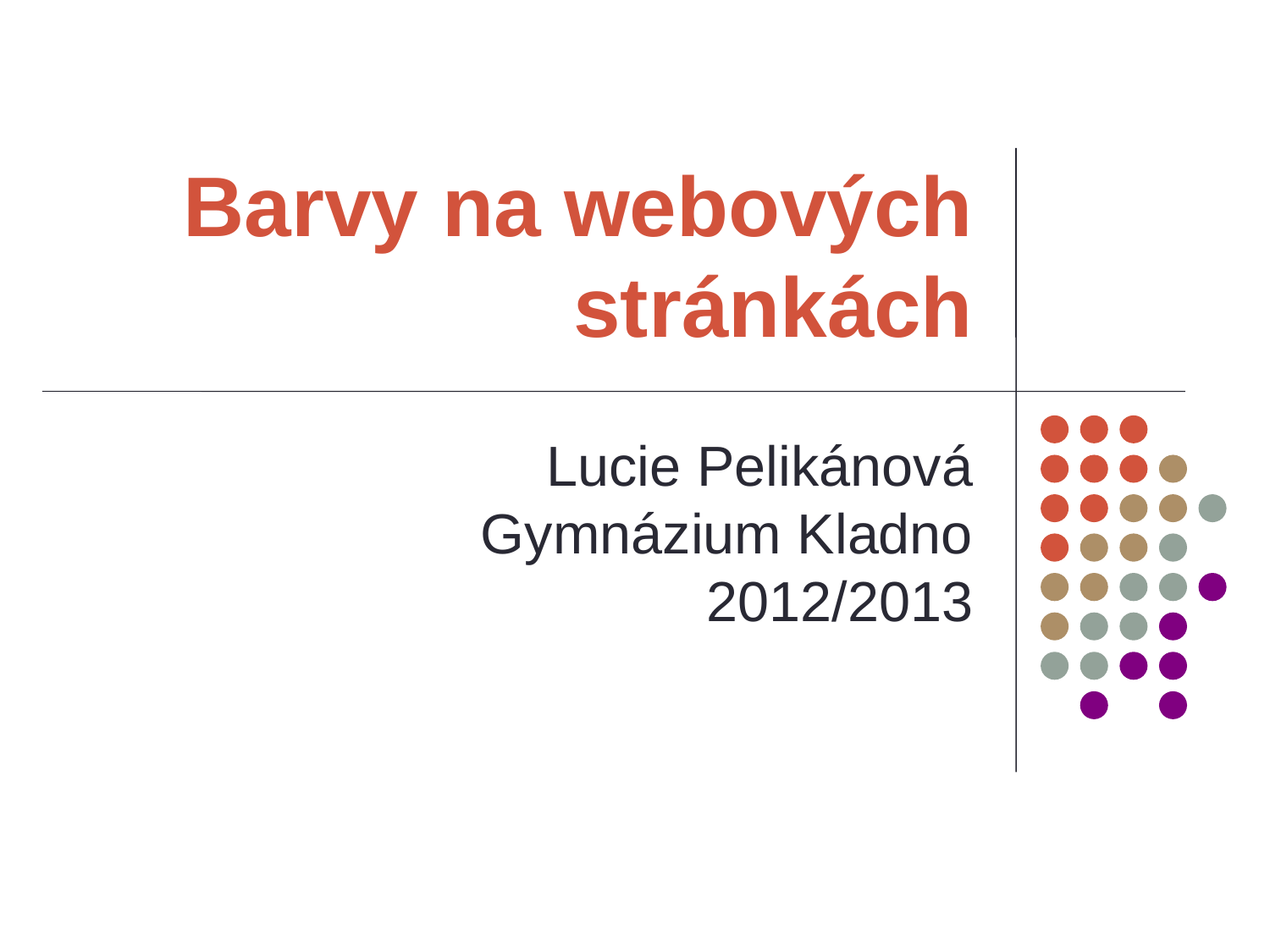

# Barvy na webových stránkách
Lucie Pelikánová
Gymnázium Kladno
2012/2013